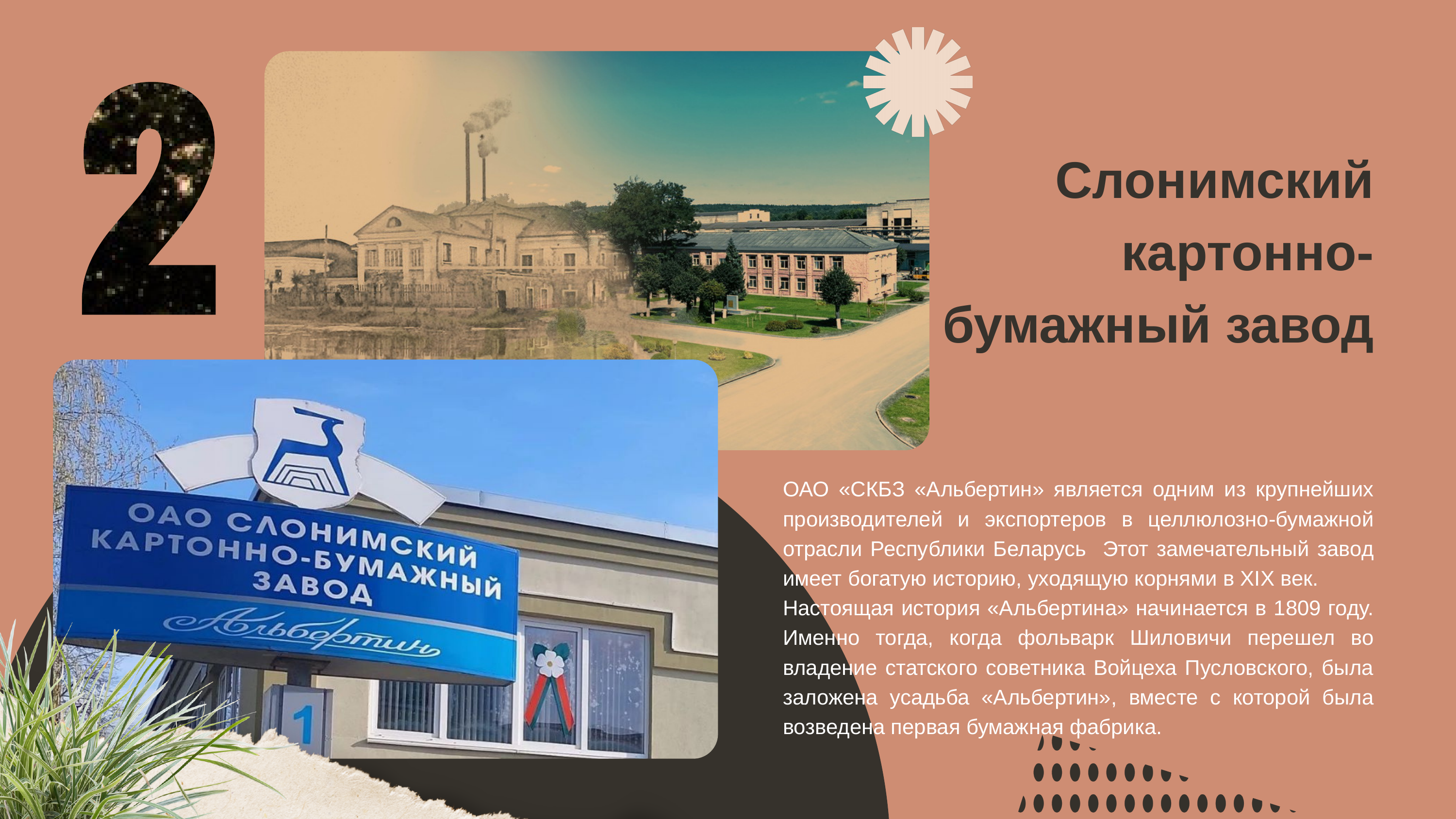

Слонимский картонно-бумажный завод

ОАО «СКБЗ «Альбертин» является одним из крупнейших производителей и экспортеров в целлюлозно-бумажной отрасли Республики Беларусь  Этот замечательный завод имеет богатую историю, уходящую корнями в XIX век.
Настоящая история «Альбертина» начинается в 1809 году. Именно тогда, когда фольварк Шиловичи перешел во владение статского советника Войцеха Пусловского, была заложена усадьба «Альбертин», вместе с которой была возведена первая бумажная фабрика.